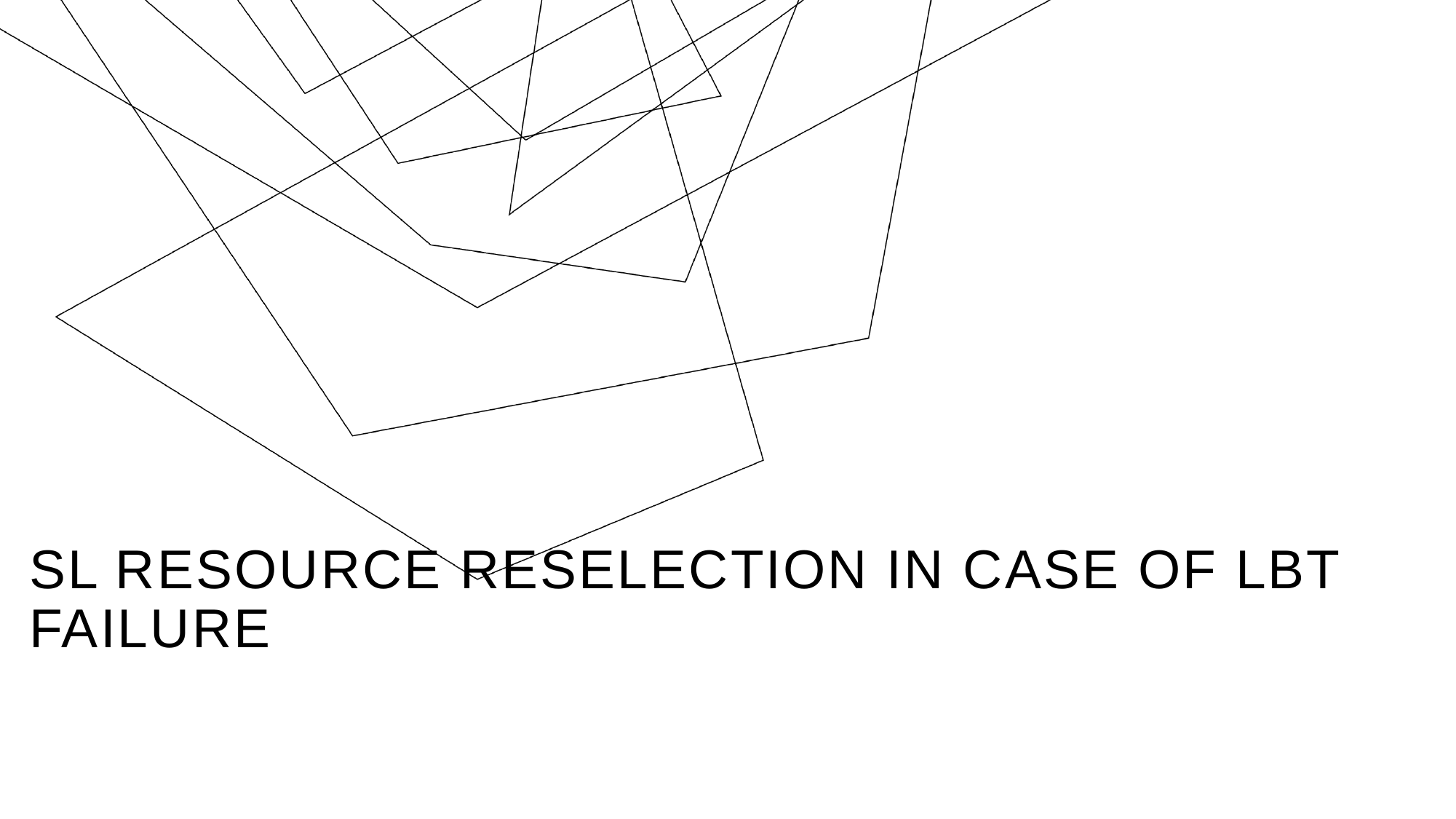

# SL RESOURCE RESELECTION IN CASE OF lbt FAILURE